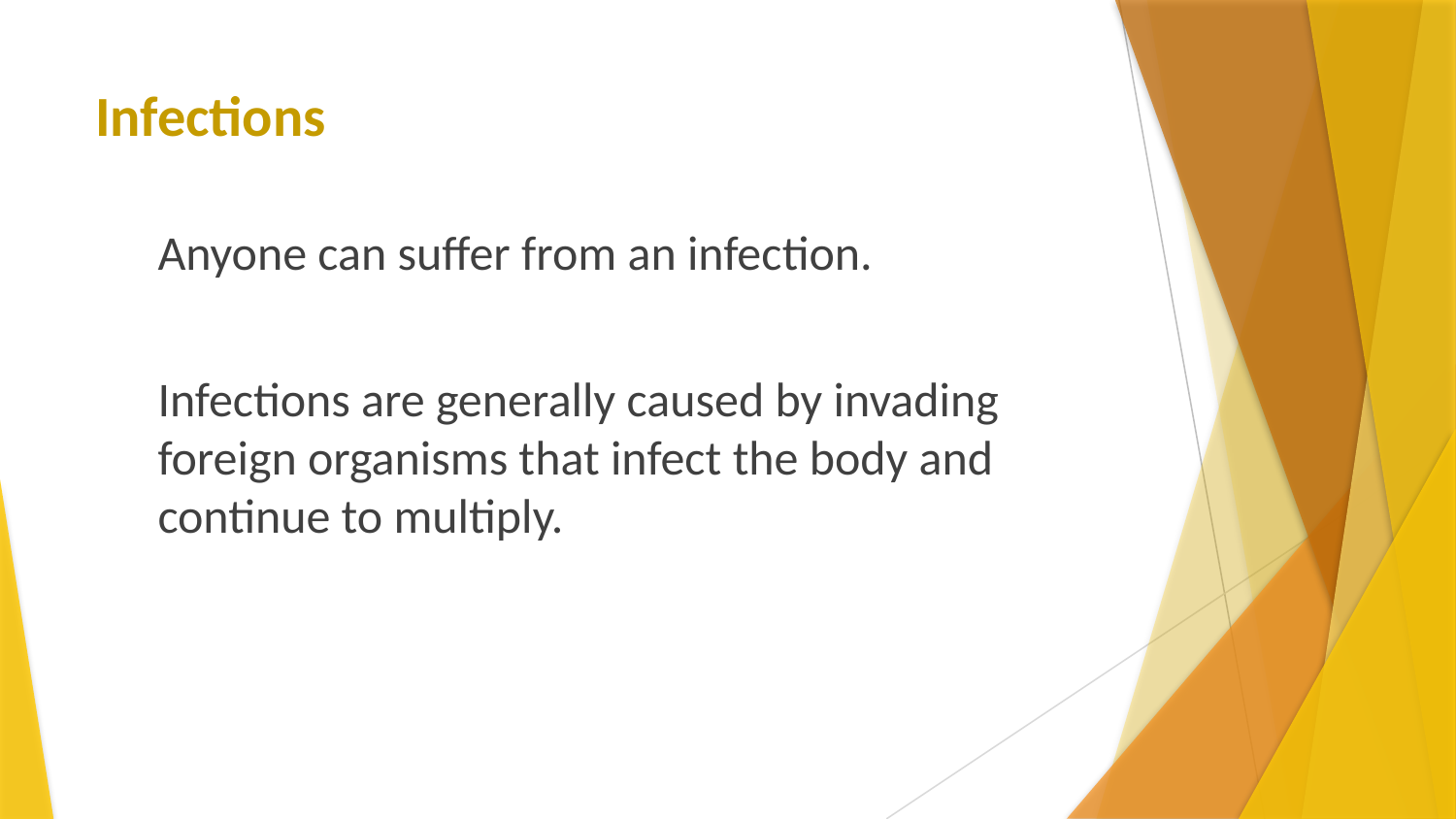

# Infections
Anyone can suffer from an infection.

Infections are generally caused by invading foreign organisms that infect the body and continue to multiply.